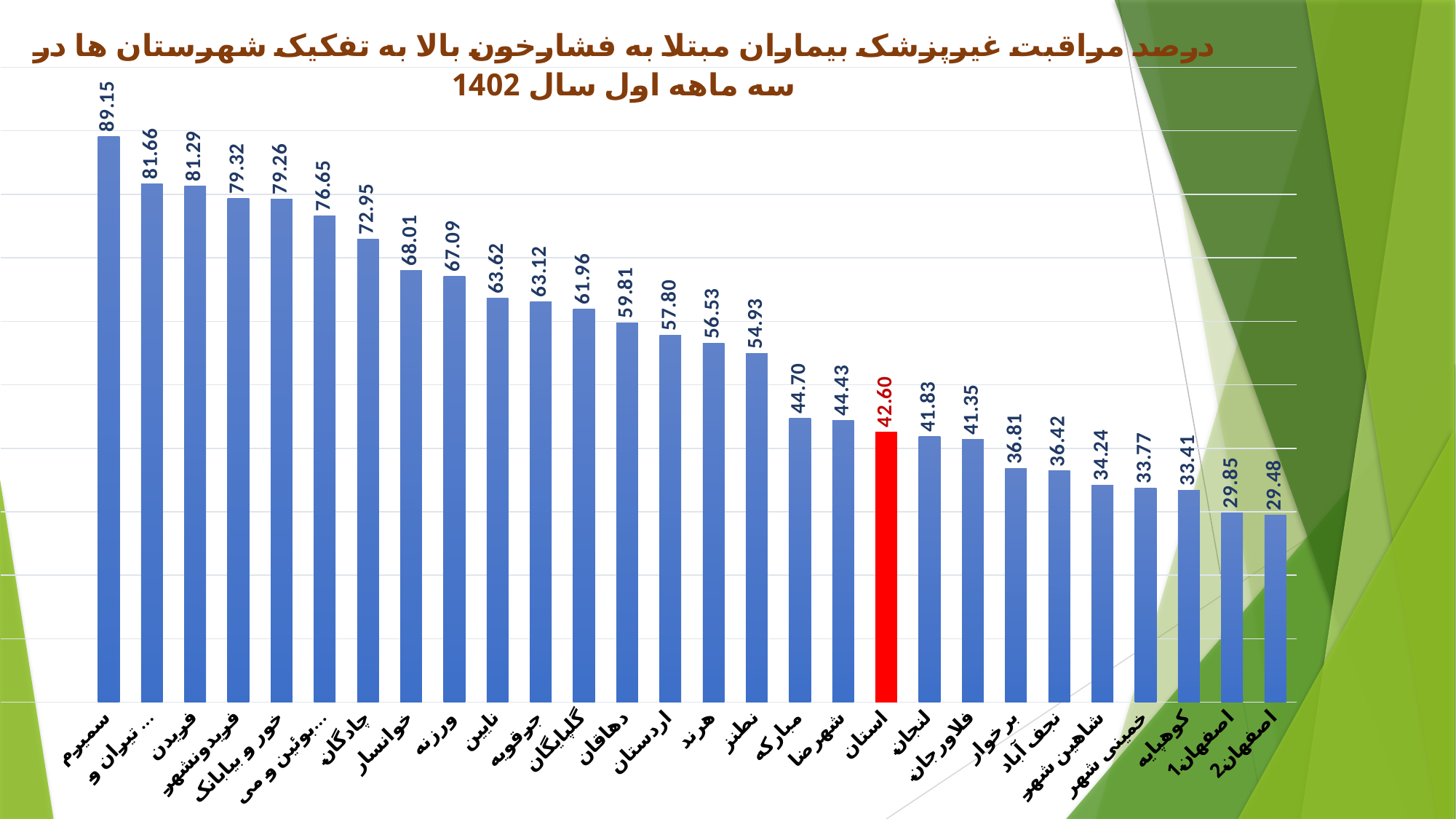

### Chart: درصد مراقبت غیرپزشک بیماران مبتلا به فشارخون بالا به تفکیک شهرستان ها در سه ماهه اول سال 1402

| Category | درصد مراقبت بیماران فشار خونی غیرپزشک  |
|---|---|
| اصفهان2 | 29.47659574468085 |
| اصفهان1 | 29.846496904055584 |
| کوهپایه | 33.41453511977264 |
| خمینی شهر | 33.77253814147018 |
| شاهین شهر | 34.23696072118481 |
| نجف آباد | 36.42499536436121 |
| برخوار | 36.81334212757938 |
| فلاورجان | 41.35140522224437 |
| لنجان | 41.83063566162035 |
| استان | 42.60104091056508 |
| شهرضا | 44.425425970590524 |
| مبارکه | 44.70038787303095 |
| نطنز | 54.92730210016155 |
| هرند | 56.534695615155385 |
| اردستان | 57.80070845525951 |
| دهاقان | 59.809474768280126 |
| گلپایگان | 61.962822306616026 |
| جرقویه | 63.124226165910024 |
| نایین | 63.61822414366478 |
| ورزنه | 67.09243697478992 |
| خوانسار | 68.012185833968 |
| چادگان | 72.94857768052516 |
| بوئین و میاندشت | 76.64990571967316 |
| خور و بیابانک | 79.25824175824175 |
| فریدونشهر | 79.3159083575347 |
| فریدن | 81.29438019882329 |
| تیران و کرون | 81.65906750992792 |
| سمیرم | 89.1529321579149 |